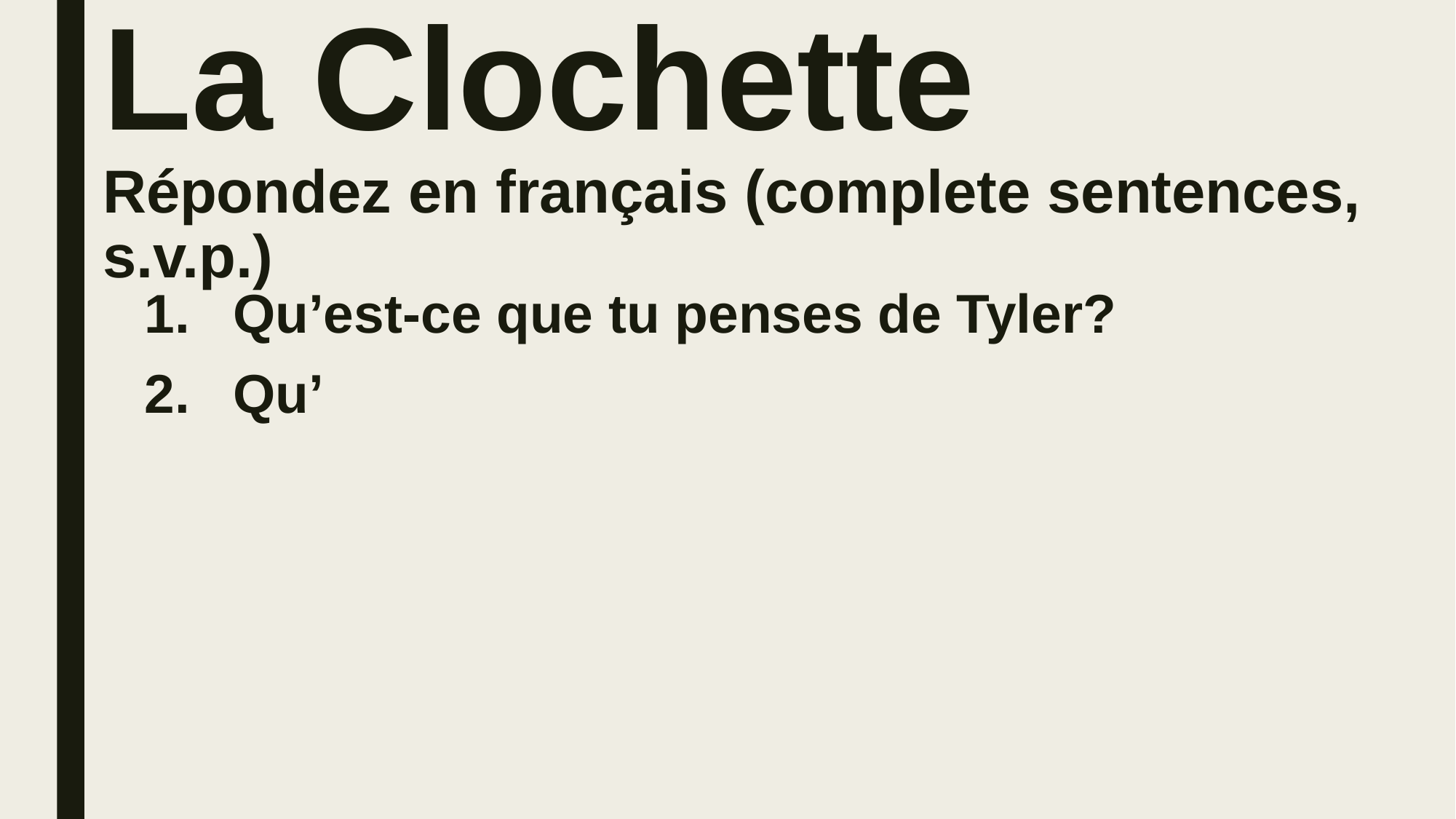

# La Clochette Répondez en français (complete sentences, s.v.p.)
Qu’est-ce que tu penses de Tyler?
Qu’